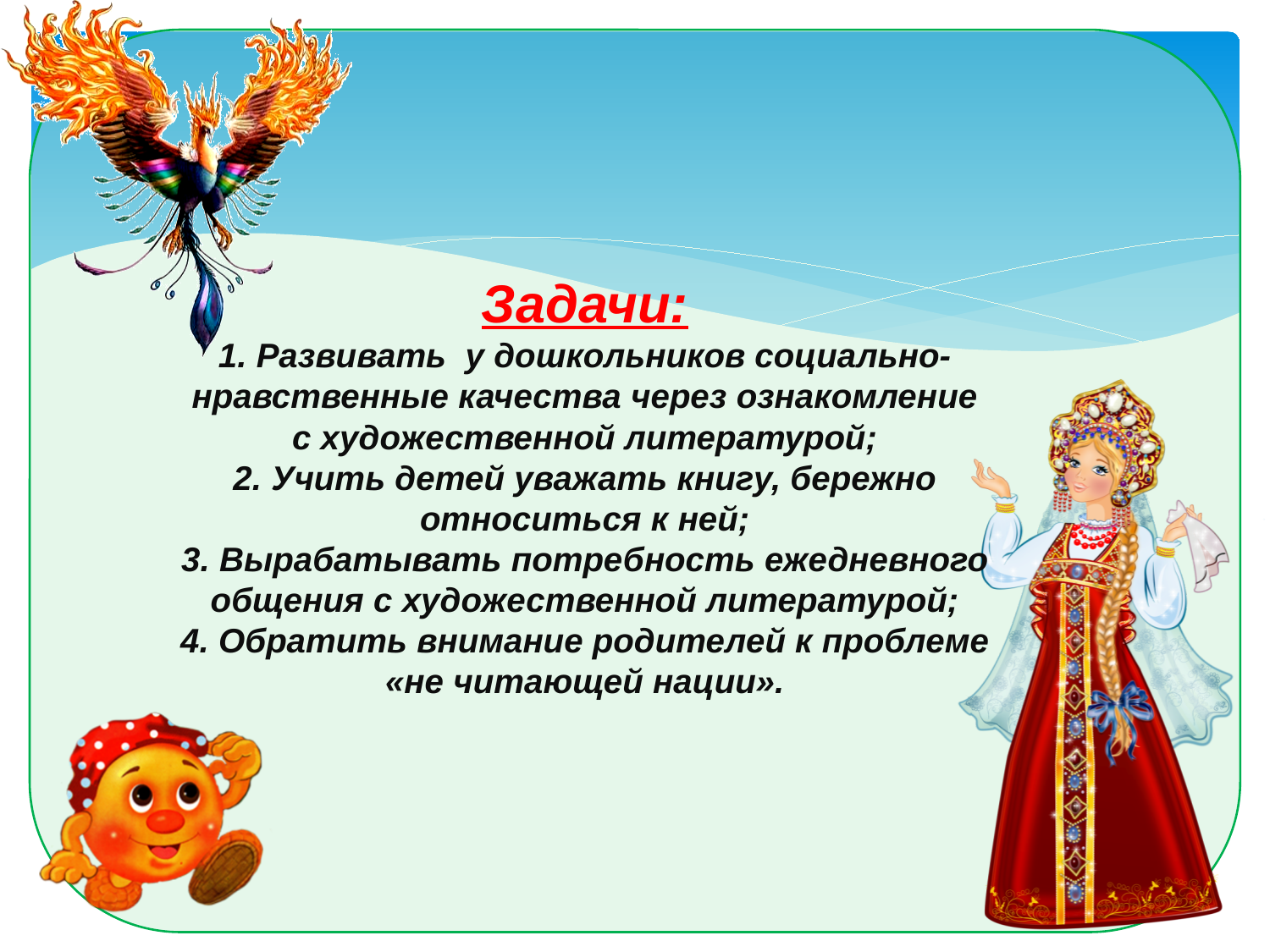

# Задачи: 1. Развивать  у дошкольников социально-нравственные качества через ознакомление с художественной литературой; 2. Учить детей уважать книгу, бережно относиться к ней; 3. Вырабатывать потребность ежедневного общения с художественной литературой; 4. Обратить внимание родителей к проблеме «не читающей нации».